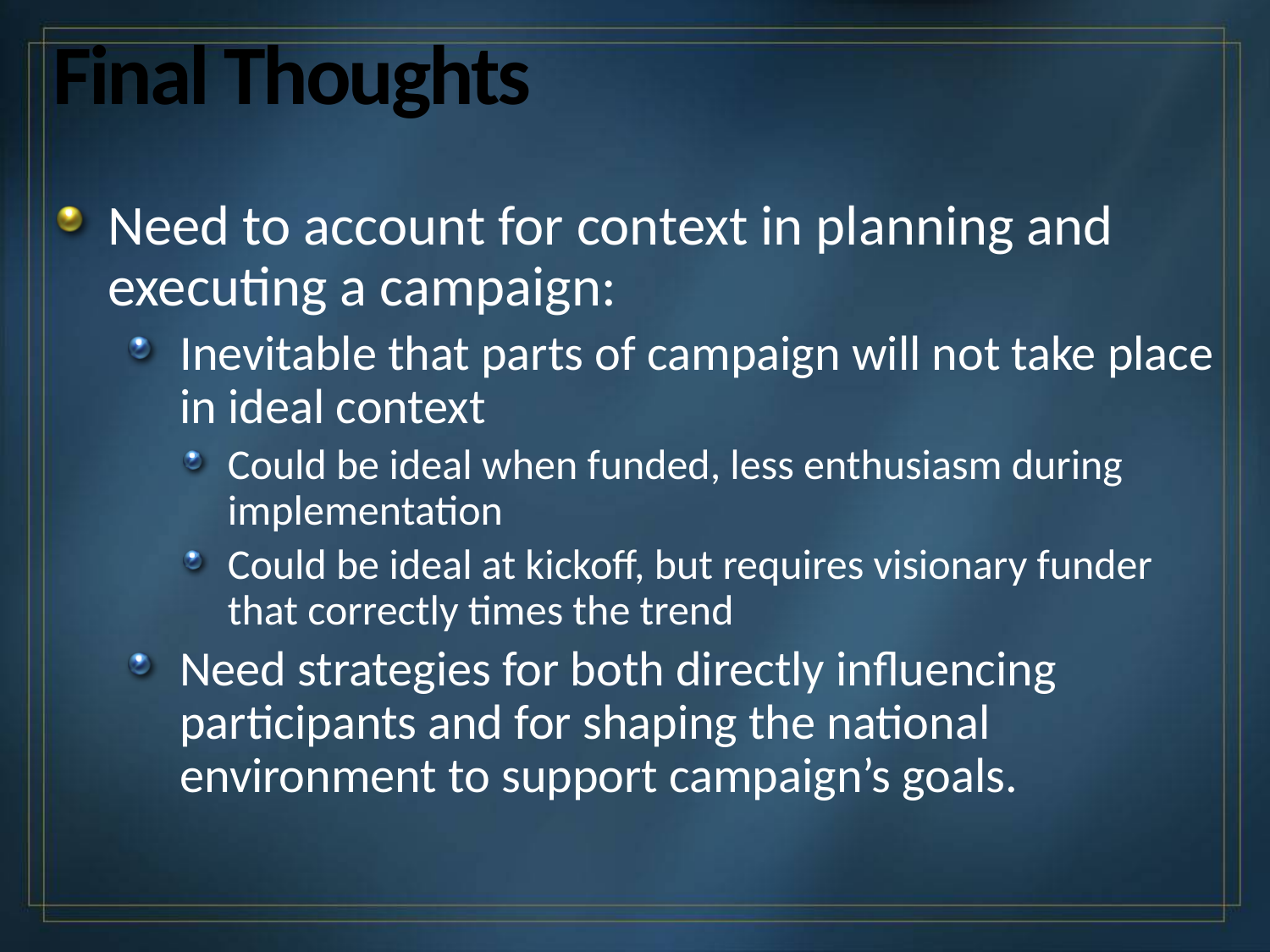

# Final Thoughts
Need to account for context in planning and executing a campaign:
Inevitable that parts of campaign will not take place in ideal context
Could be ideal when funded, less enthusiasm during implementation
Could be ideal at kickoff, but requires visionary funder that correctly times the trend
Need strategies for both directly influencing participants and for shaping the national environment to support campaign’s goals.